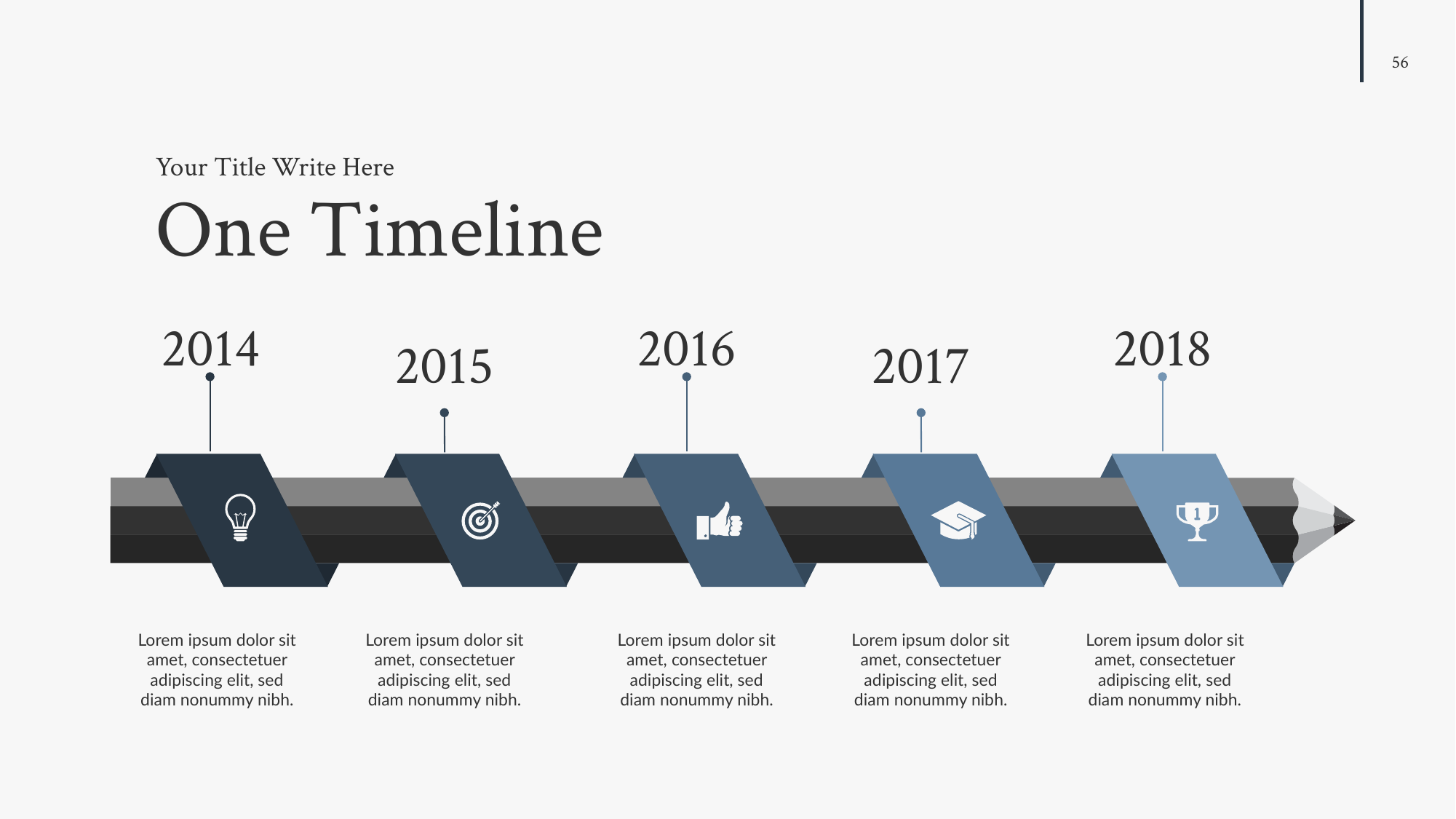

Your Title Write Here
One Timeline
2014
2016
2018
2015
2017

Lorem ipsum dolor sit amet, consectetuer adipiscing elit, sed diam nonummy nibh.
Lorem ipsum dolor sit amet, consectetuer adipiscing elit, sed diam nonummy nibh.
Lorem ipsum dolor sit amet, consectetuer adipiscing elit, sed diam nonummy nibh.
Lorem ipsum dolor sit amet, consectetuer adipiscing elit, sed diam nonummy nibh.
Lorem ipsum dolor sit amet, consectetuer adipiscing elit, sed diam nonummy nibh.